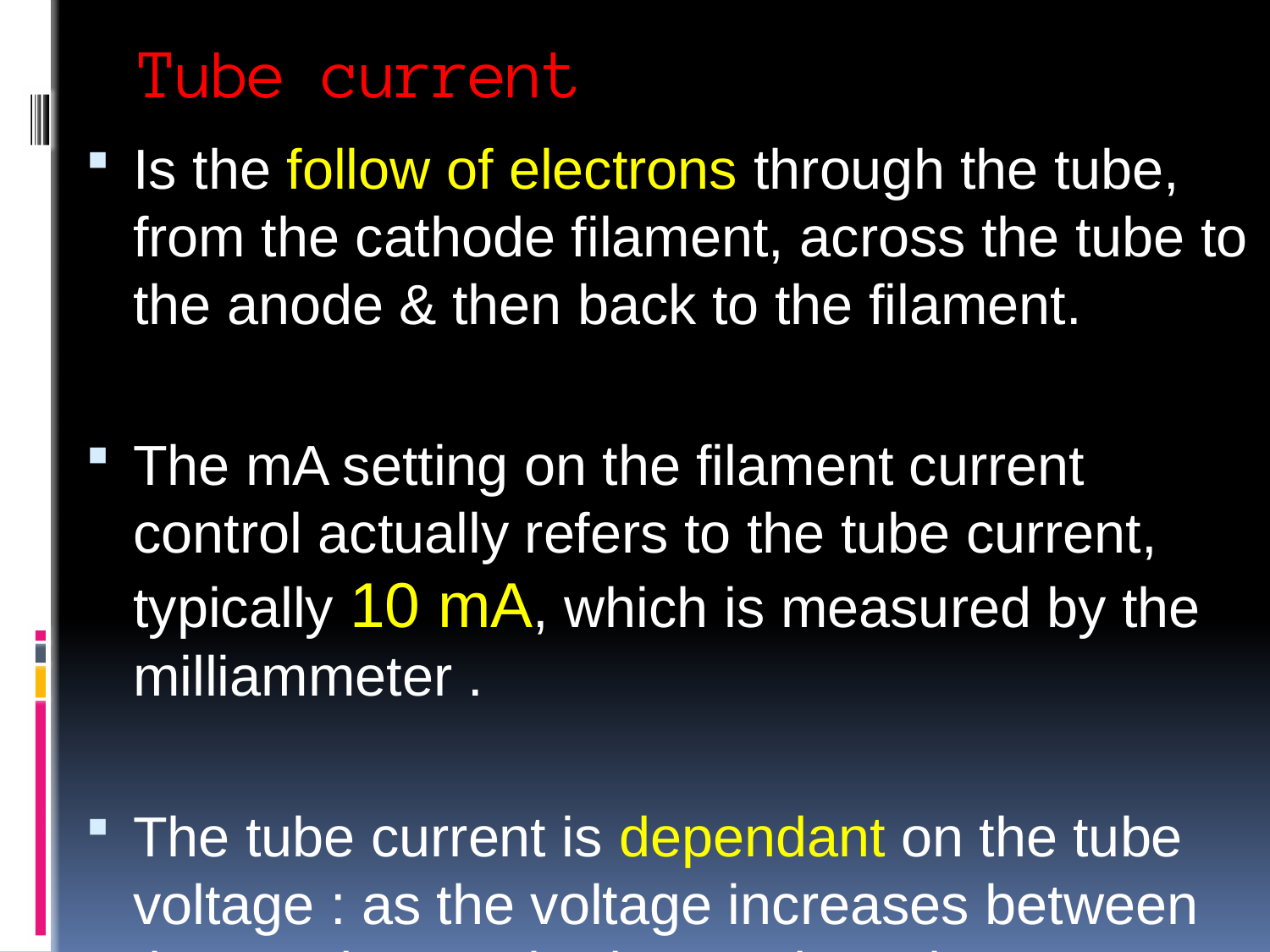

# Tube current
Is the follow of electrons through the tube, from the cathode filament, across the tube to the anode & then back to the filament.

The mA setting on the filament current control actually refers to the tube current, typically 10 mA, which is measured by the milliammeter .

The tube current is dependant on the tube voltage : as the voltage increases between the anode & cathode , so does the current flow.